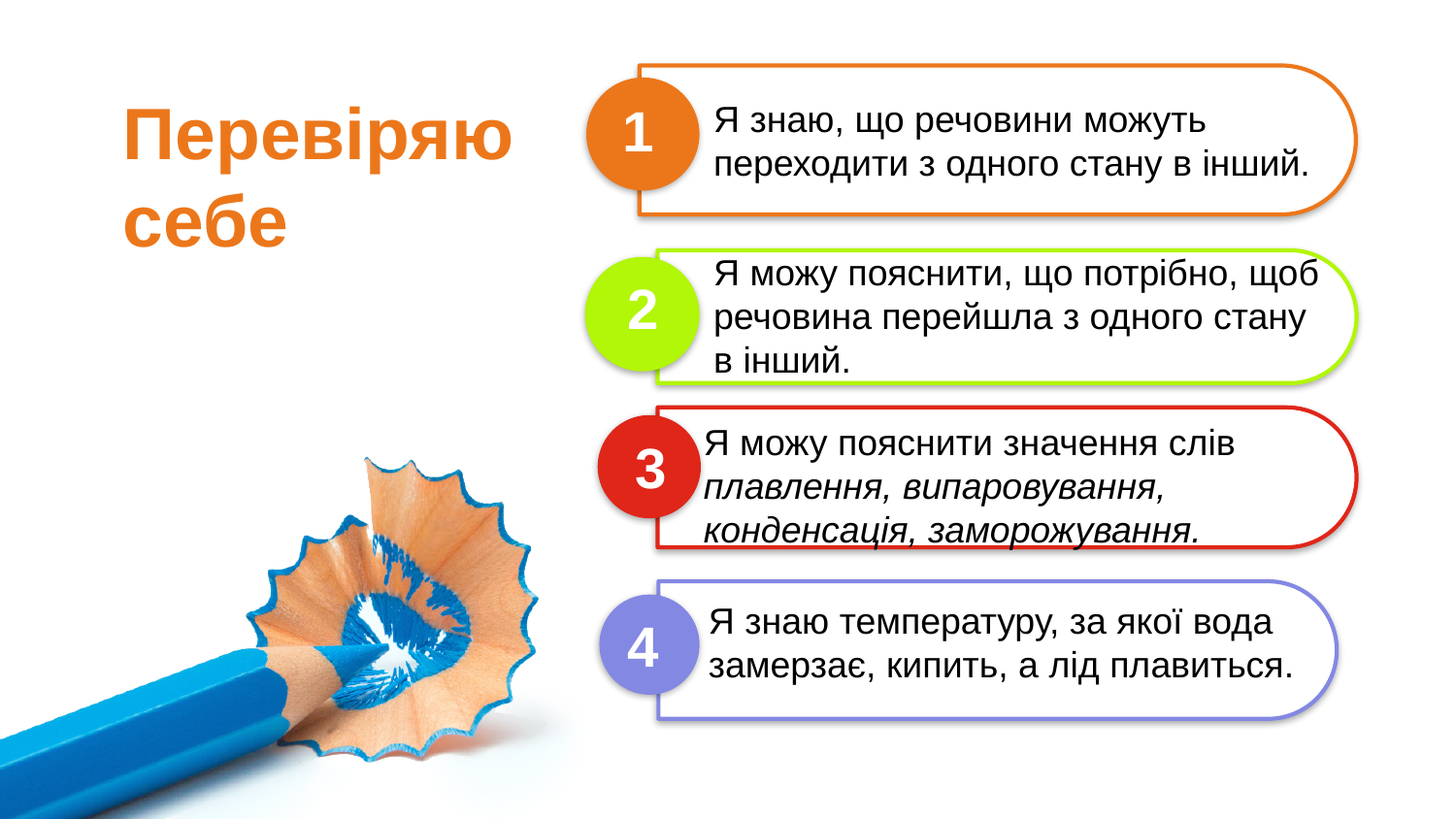

Перевіряю себе

1
Я знаю, що речовини можуть
переходити з одного стану в інший.

Я можу пояснити, що потрібно, щоб
речовина перейшла з одного стану
в інший.

2

Я можу пояснити значення слів
плавлення, випаровування,
конденсація, заморожування.

3
Я знаю температуру, за якої вода
замерзає, кипить, а лід плавиться.

4